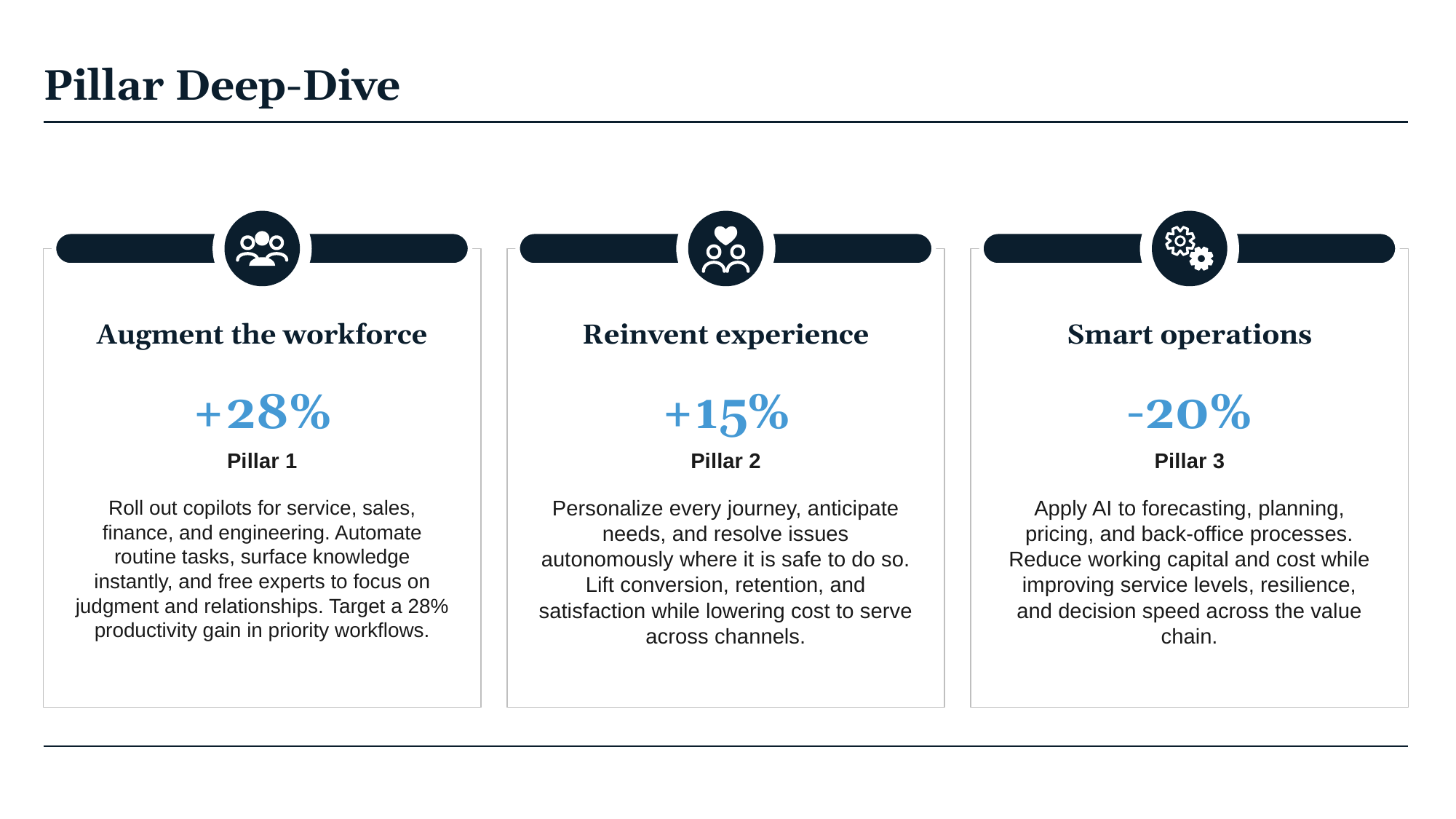

# Pillar Deep-Dive

Augment the workforce
+28%
Pillar 1
Roll out copilots for service, sales, finance, and engineering. Automate routine tasks, surface knowledge instantly, and free experts to focus on judgment and relationships. Target a 28% productivity gain in priority workflows.

Reinvent experience
+15%
Pillar 2
Personalize every journey, anticipate needs, and resolve issues autonomously where it is safe to do so. Lift conversion, retention, and satisfaction while lowering cost to serve across channels.

Smart operations
-20%
Pillar 3
Apply AI to forecasting, planning, pricing, and back-office processes. Reduce working capital and cost while improving service levels, resilience, and decision speed across the value chain.